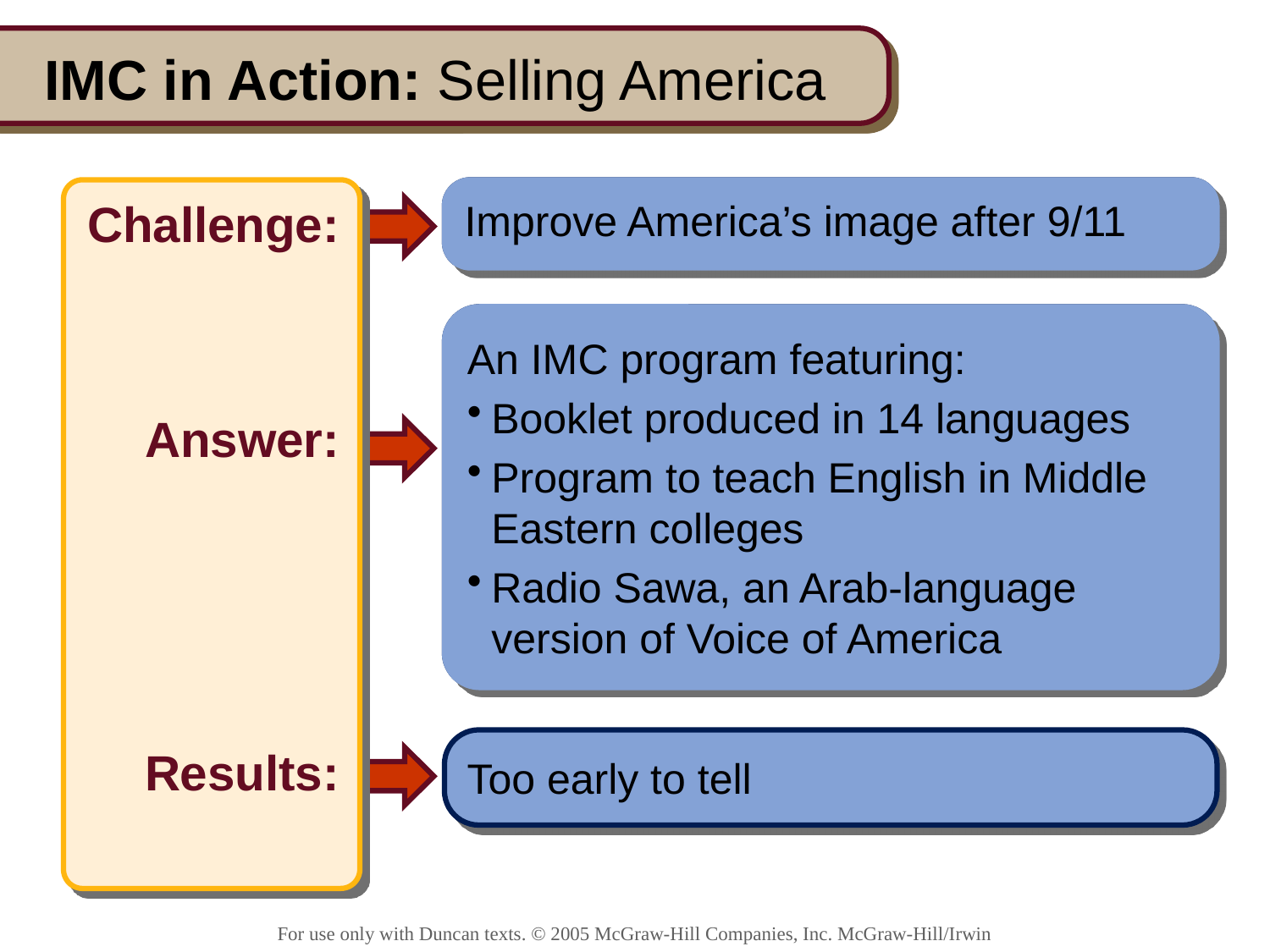

# IMC in Action: Selling America

Challenge:
Answer:
Results:
Improve America’s image after 9/11

Improve America’s image after 9/11
An IMC program featuring:
Booklet produced in 14 languages
Program to teach English in Middle East colleges
Radio Sawa, an Arab-language version of Voice of America

An IMC program featuring:
Booklet produced in 14 languages
Program to teach English in Middle Eastern colleges
Radio Sawa, an Arab-language version of Voice of America
Too early to tell